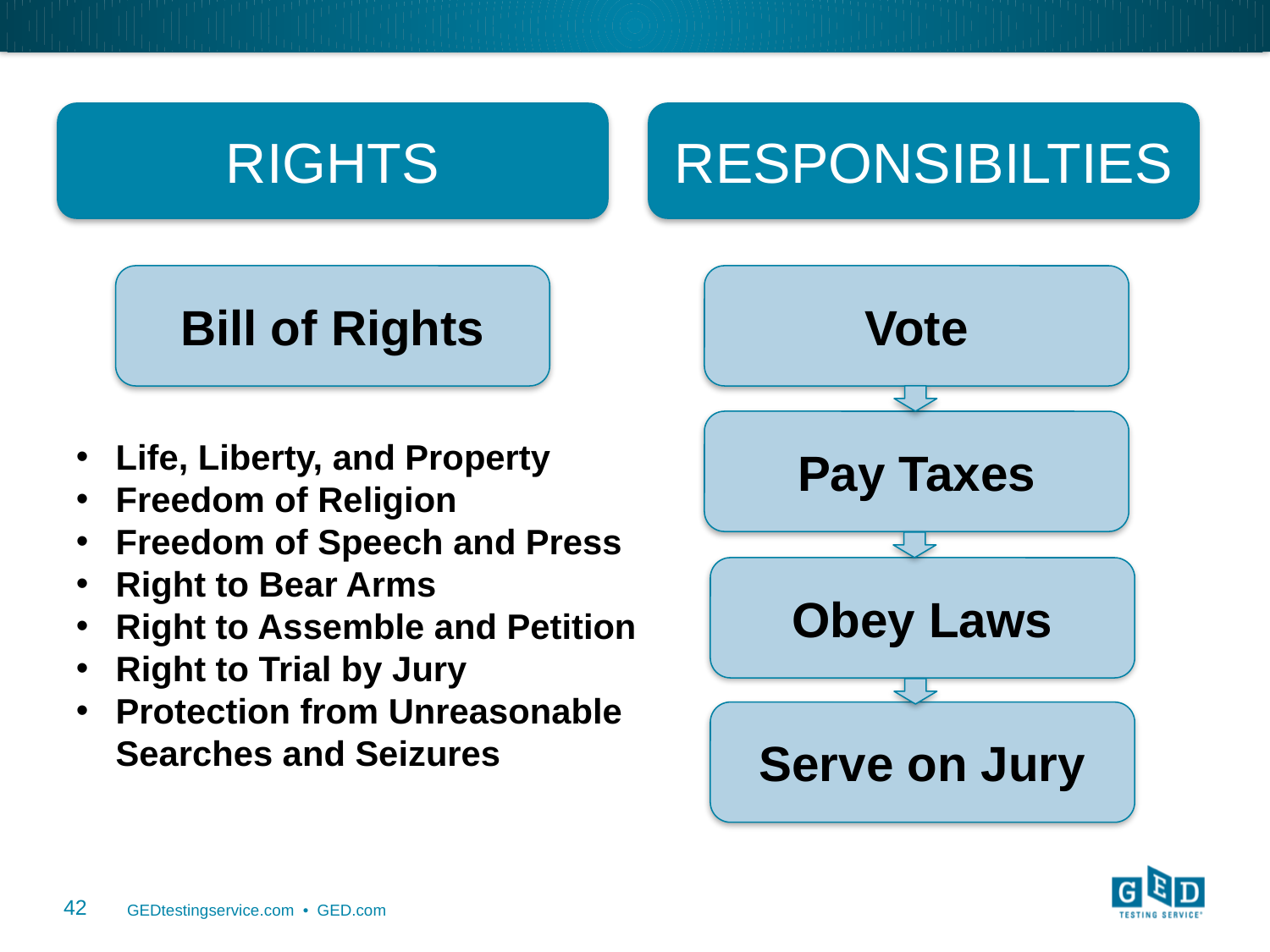

RIGHTS
RESPONSIBILTIES
Bill of Rights
Vote

Pay Taxes

Obey Laws

Serve on Jury
Life, Liberty, and Property
Freedom of Religion
Freedom of Speech and Press
Right to Bear Arms
Right to Assemble and Petition
Right to Trial by Jury
Protection from Unreasonable Searches and Seizures
42